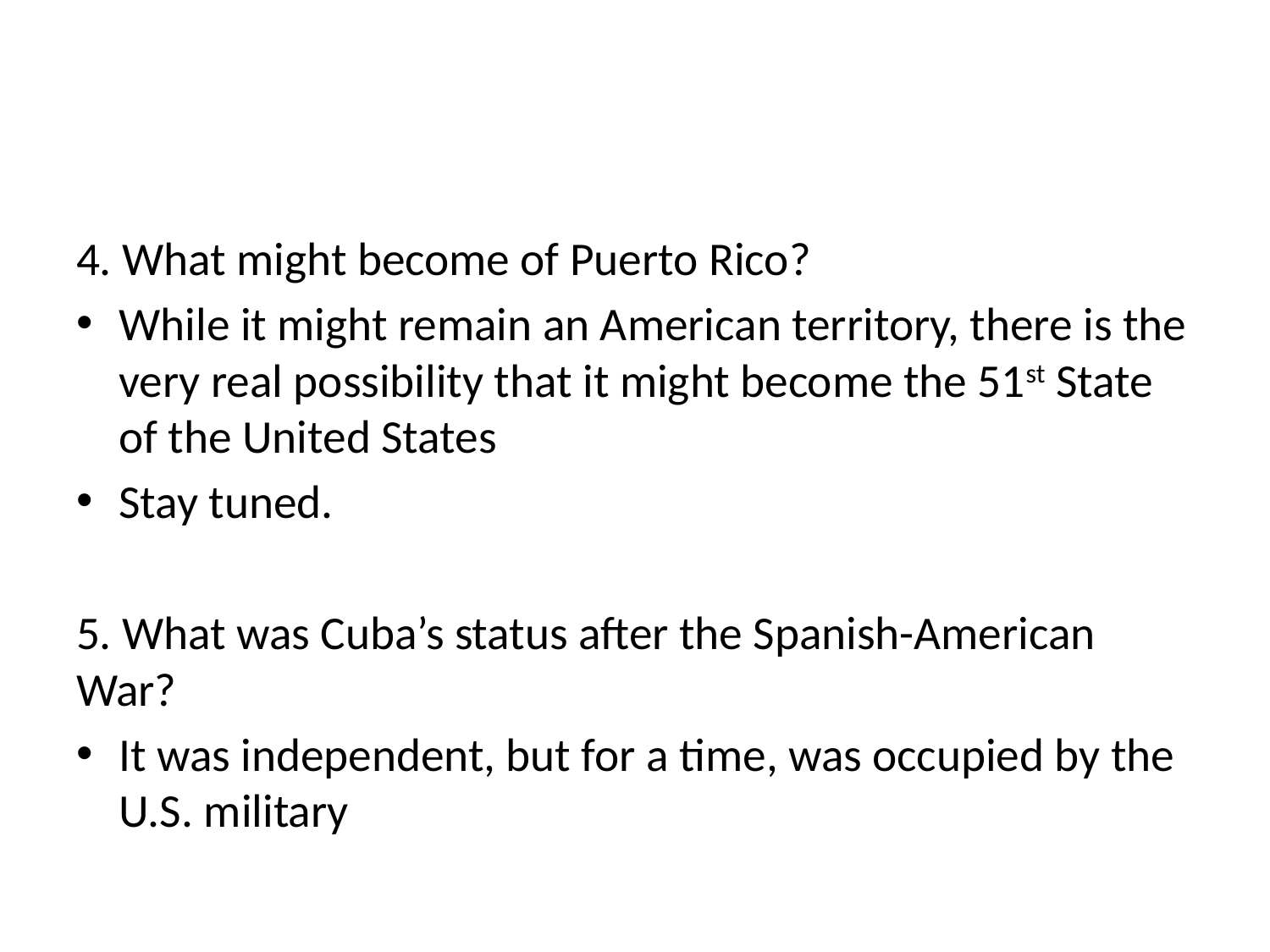

#
4. What might become of Puerto Rico?
While it might remain an American territory, there is the very real possibility that it might become the 51st State of the United States
Stay tuned.

5. What was Cuba’s status after the Spanish-American War?
It was independent, but for a time, was occupied by the U.S. military